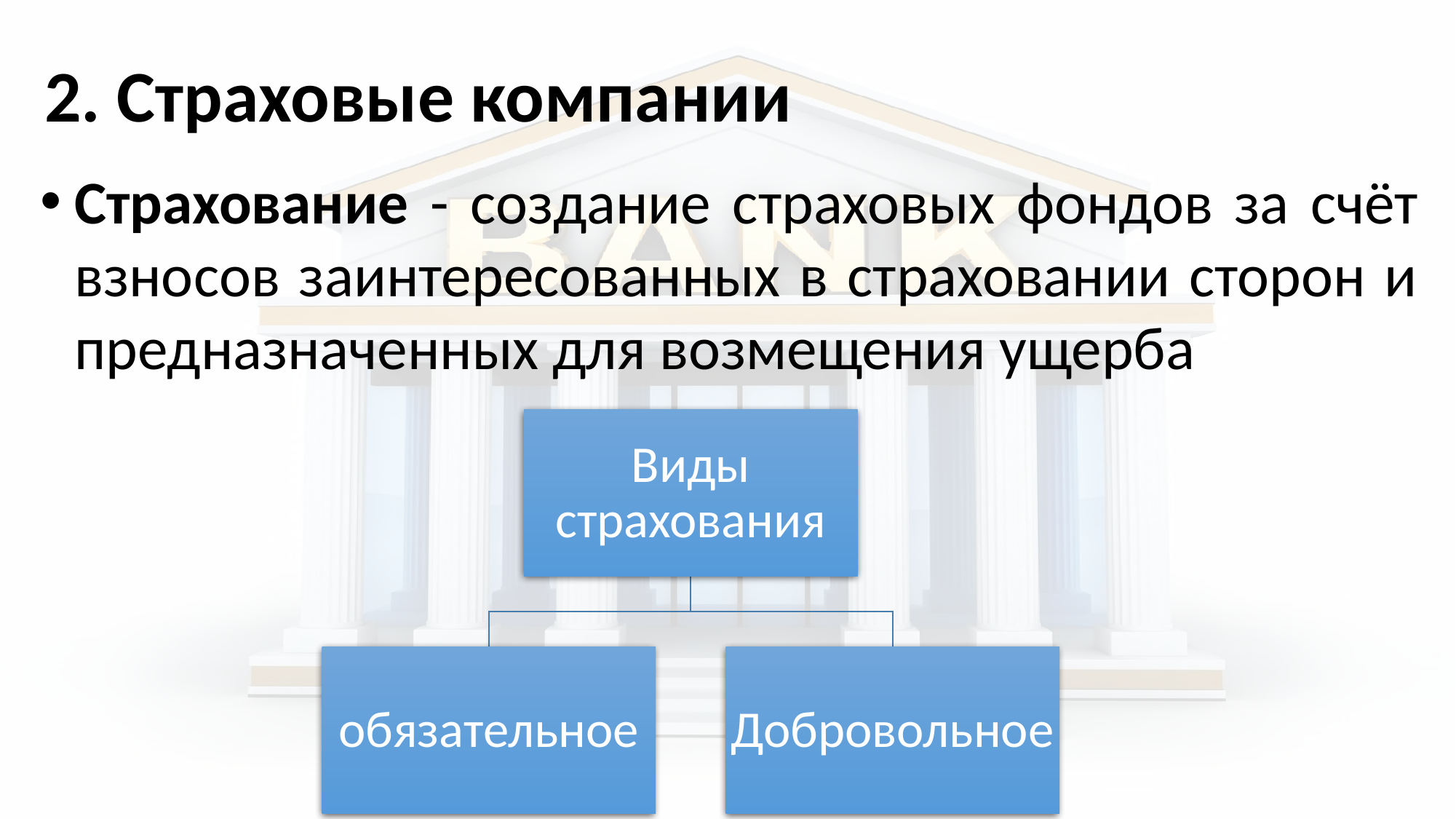

2. Страховые компании
Страхование - создание страховых фондов за счёт взносов заинтересованных в страховании сторон и предназначенных для возмещения ущерба
Виды страхования
обязательное
Добровольное